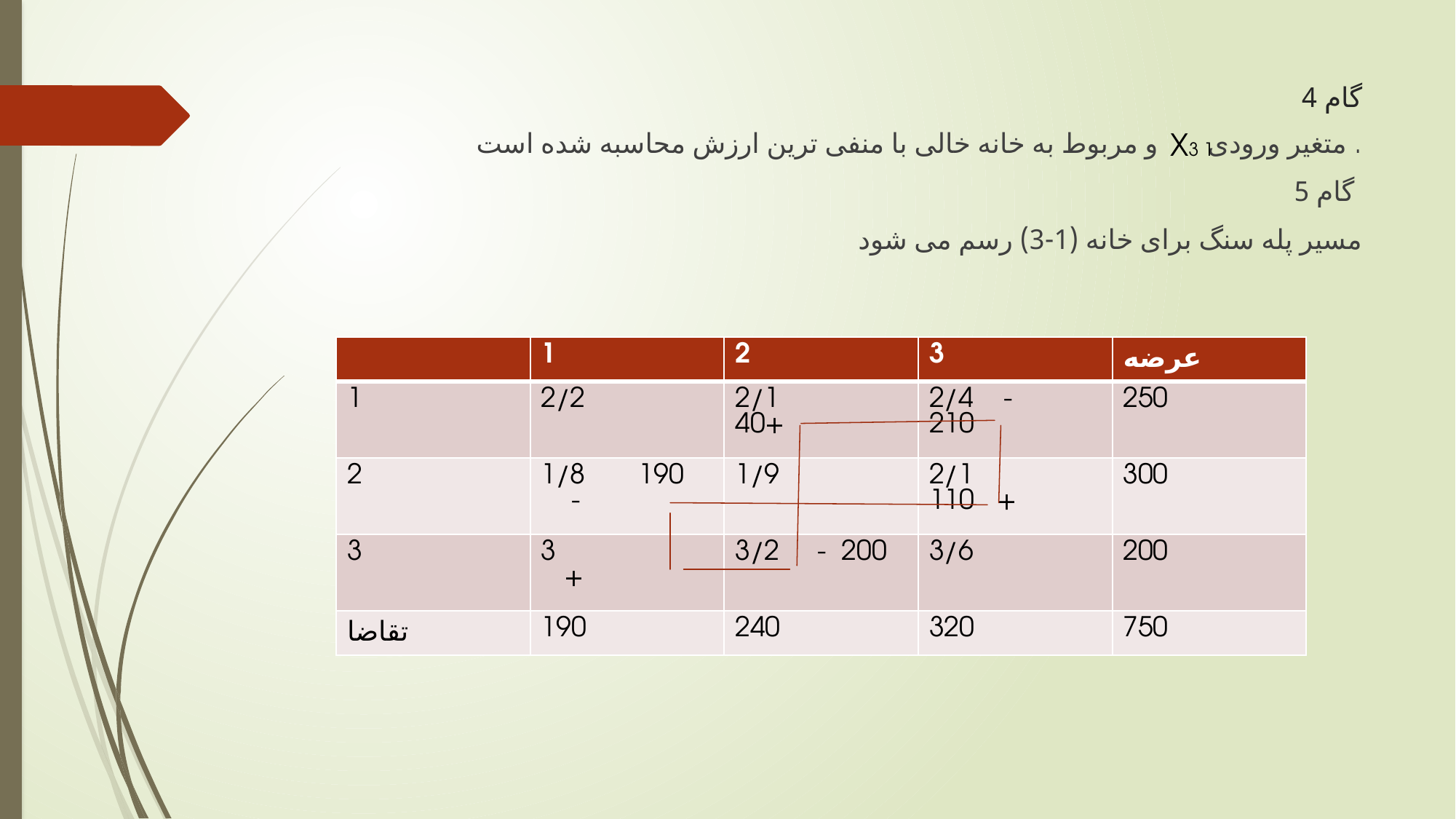

# گام 4
متغیر ورودی       و مربوط به خانه خالی با منفی ترین ارزش محاسبه شده است .
گام 5
مسیر پله سنگ برای خانه (1-3) رسم می شود

X3 1
|  | 1 | 2 | 3 | عرضه |
| --- | --- | --- | --- | --- |
| 1 | 2/2 | 2/1 40+ | 2/4 - 210 | 250 |
| 2 | 1/8 190 - | 1/9 | 2/1 110 + | 300 |
| 3 | 3 + | 3/2 - 200 | 3/6 | 200 |
| تقاضا | 190 | 240 | 320 | 750 |